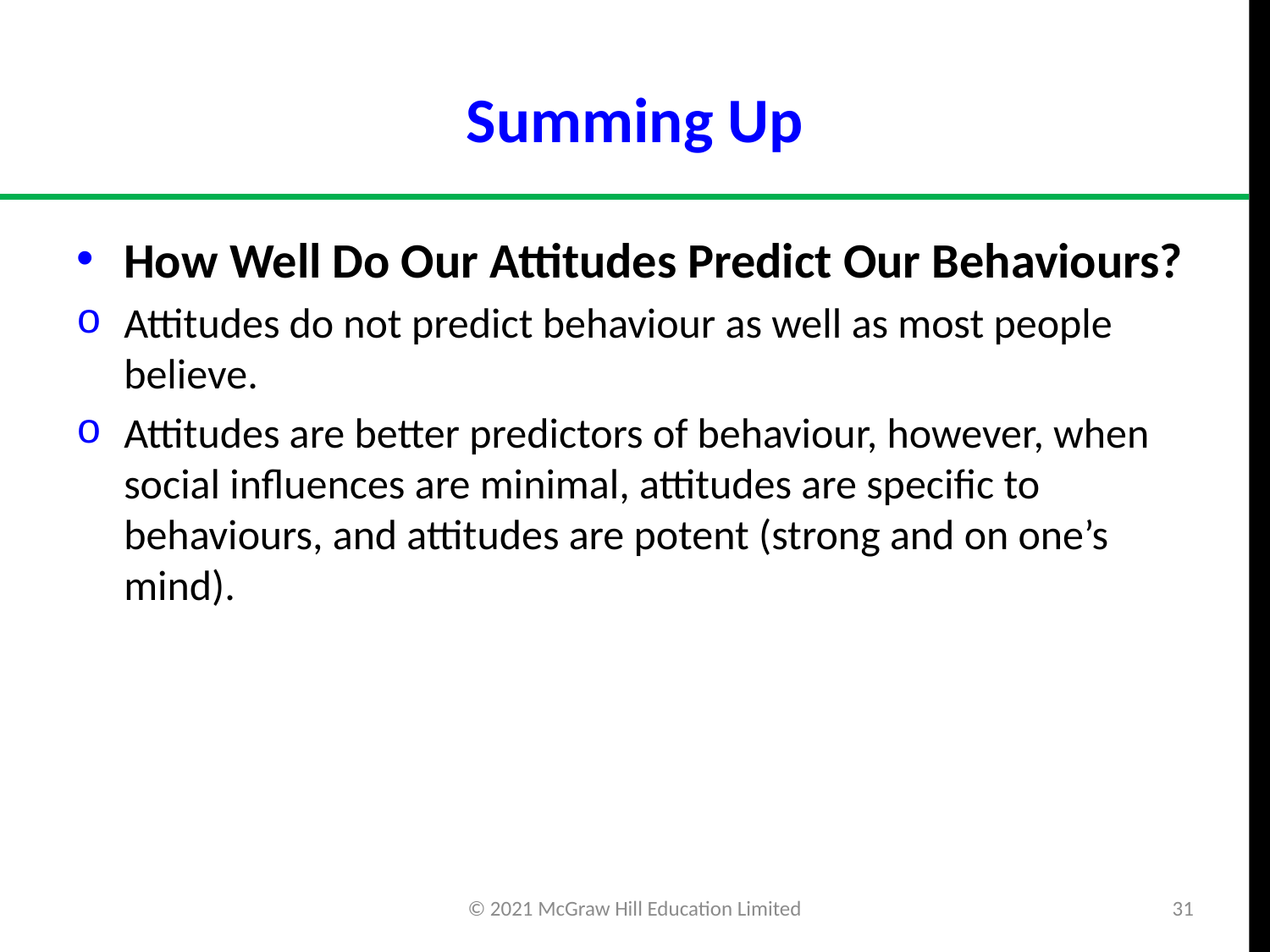

# Summing Up
How Well Do Our Attitudes Predict Our Behaviours?
Attitudes do not predict behaviour as well as most people believe.
Attitudes are better predictors of behaviour, however, when social influences are minimal, attitudes are specific to behaviours, and attitudes are potent (strong and on one’s mind).
© 2021 McGraw Hill Education Limited
31